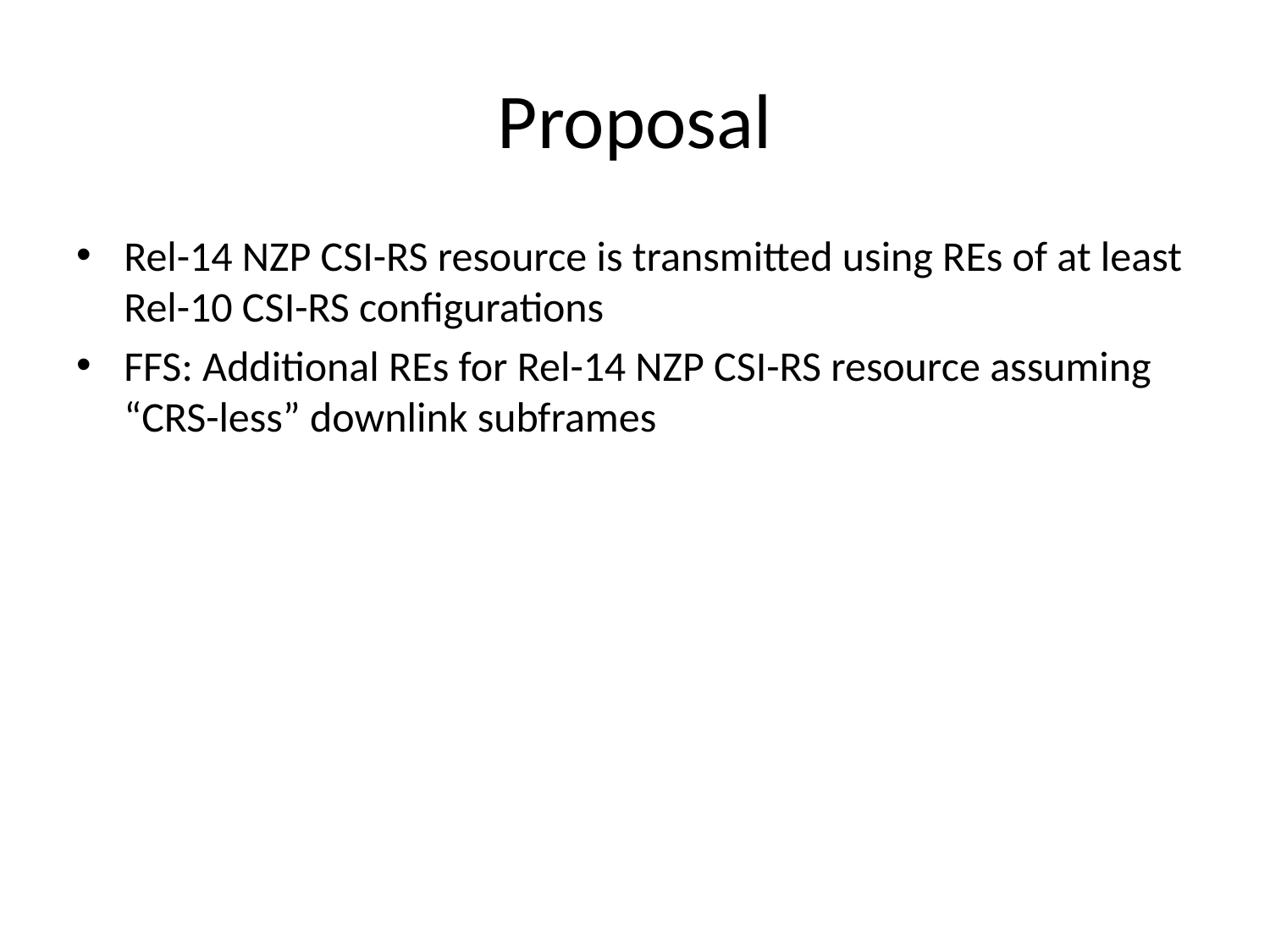

# Proposal
Rel-14 NZP CSI-RS resource is transmitted using REs of at least Rel-10 CSI-RS configurations
FFS: Additional REs for Rel-14 NZP CSI-RS resource assuming “CRS-less” downlink subframes